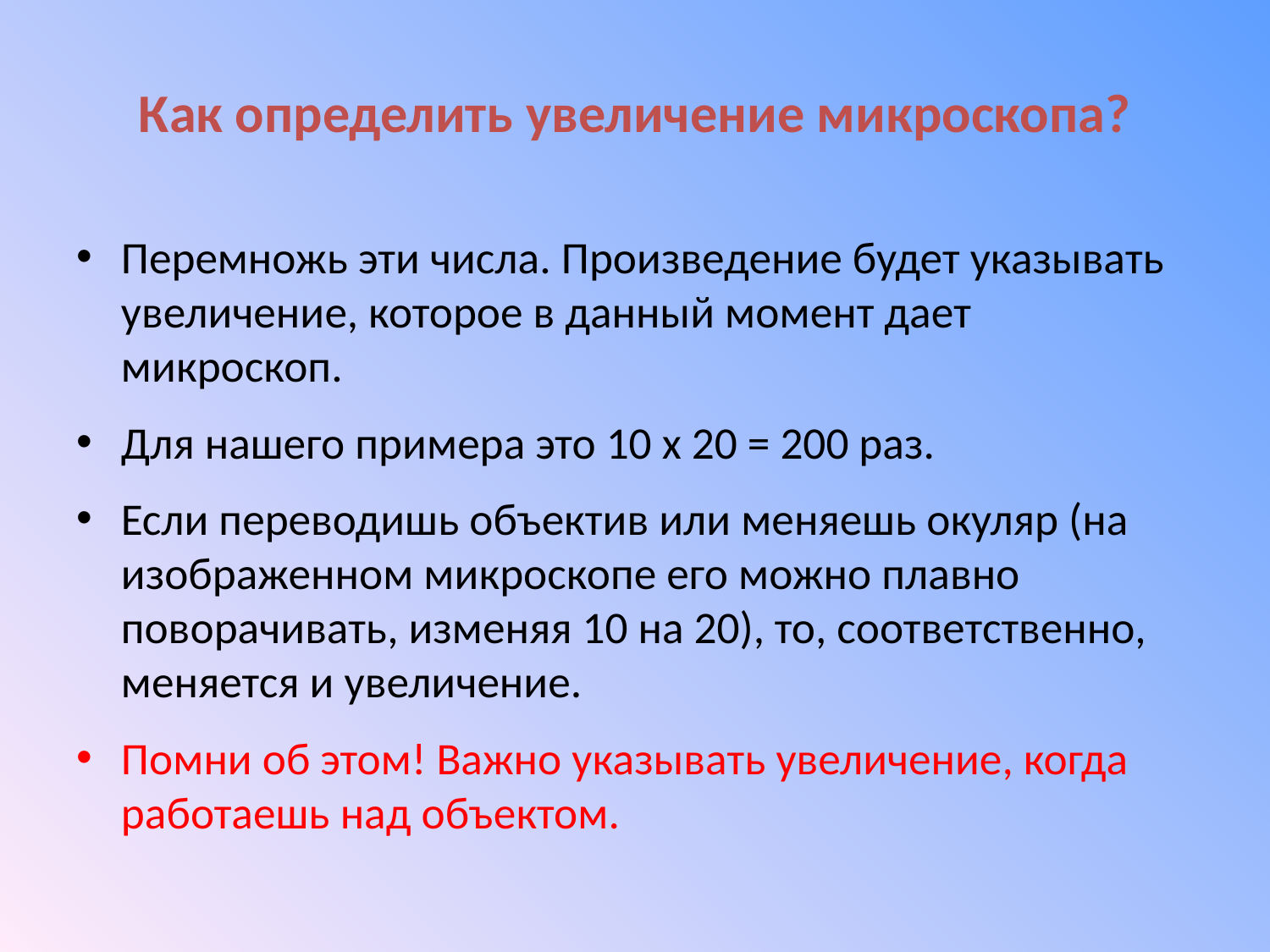

# Как определить увеличение микроскопа?
Перемножь эти числа. Произведение будет указывать увеличение, которое в данный момент дает микроскоп.
Для нашего примера это 10 х 20 = 200 раз.
Если переводишь объектив или меняешь окуляр (на изображенном микроскопе его можно плавно поворачивать, изменяя 10 на 20), то, соответственно, меняется и увеличение.
Помни об этом! Важно указывать увеличение, когда работаешь над объектом.